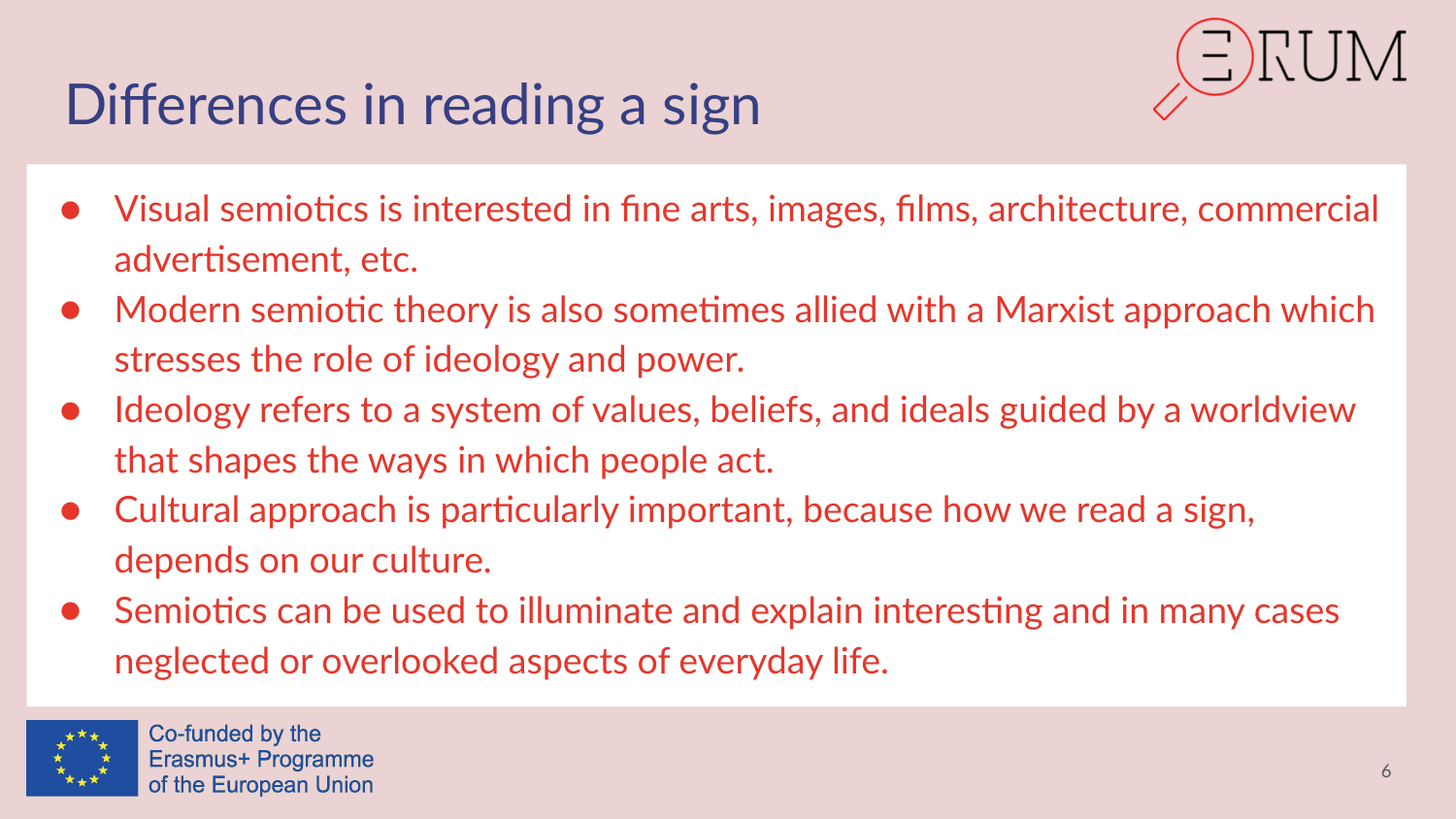

# Differences in reading a sign
Visual semiotics is interested in fine arts, images, films, architecture, commercial advertisement, etc.
Modern semiotic theory is also sometimes allied with a Marxist approach which stresses the role of ideology and power.
Ideology refers to a system of values, beliefs, and ideals guided by a worldview that shapes the ways in which people act.
Cultural approach is particularly important, because how we read a sign, depends on our culture.
Semiotics can be used to illuminate and explain interesting and in many cases neglected or overlooked aspects of everyday life.
6